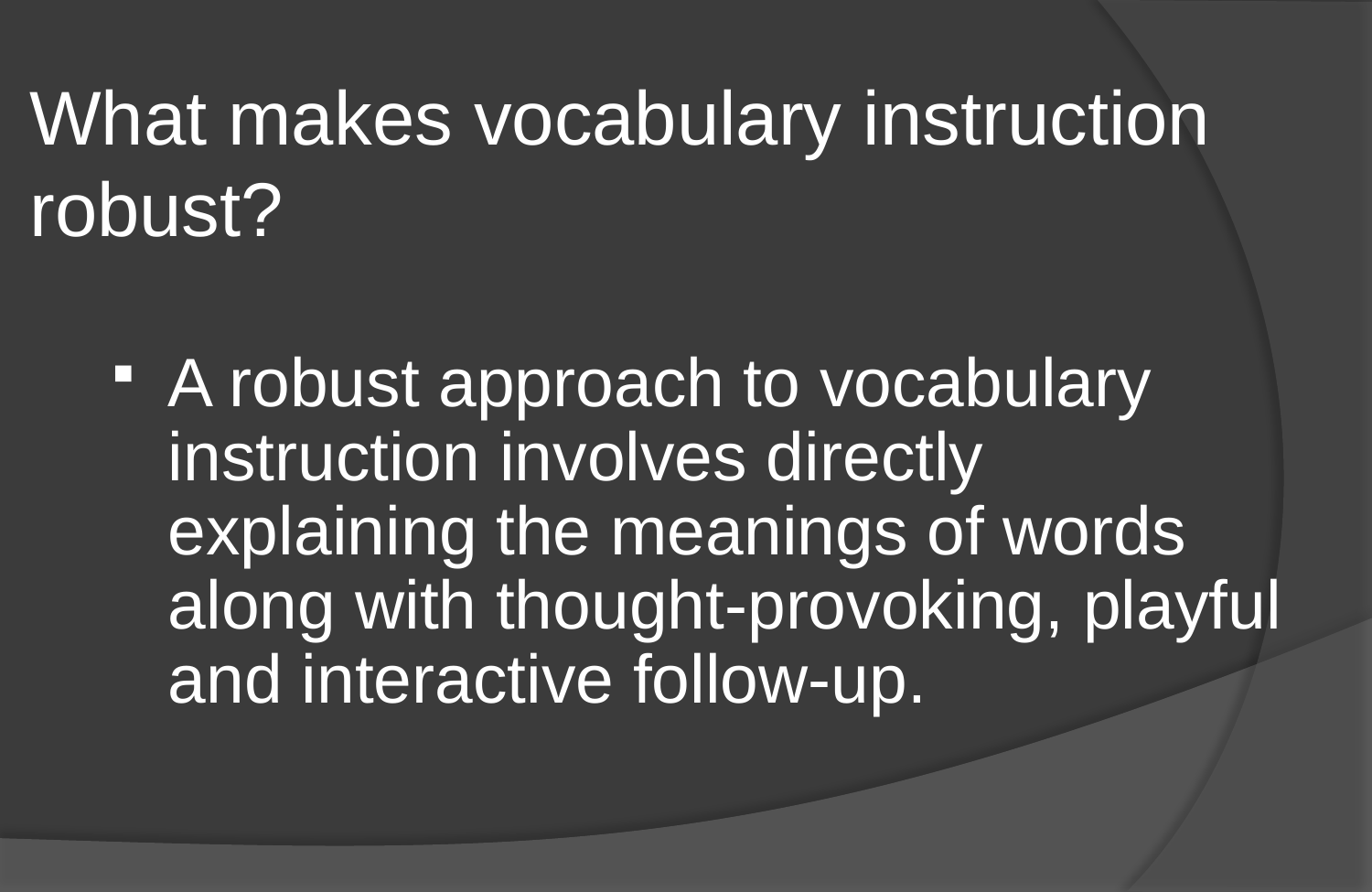

# What makes vocabulary instruction robust?

A robust approach to vocabulary instruction involves directly explaining the meanings of words along with thought-provoking, playful and interactive follow-up.